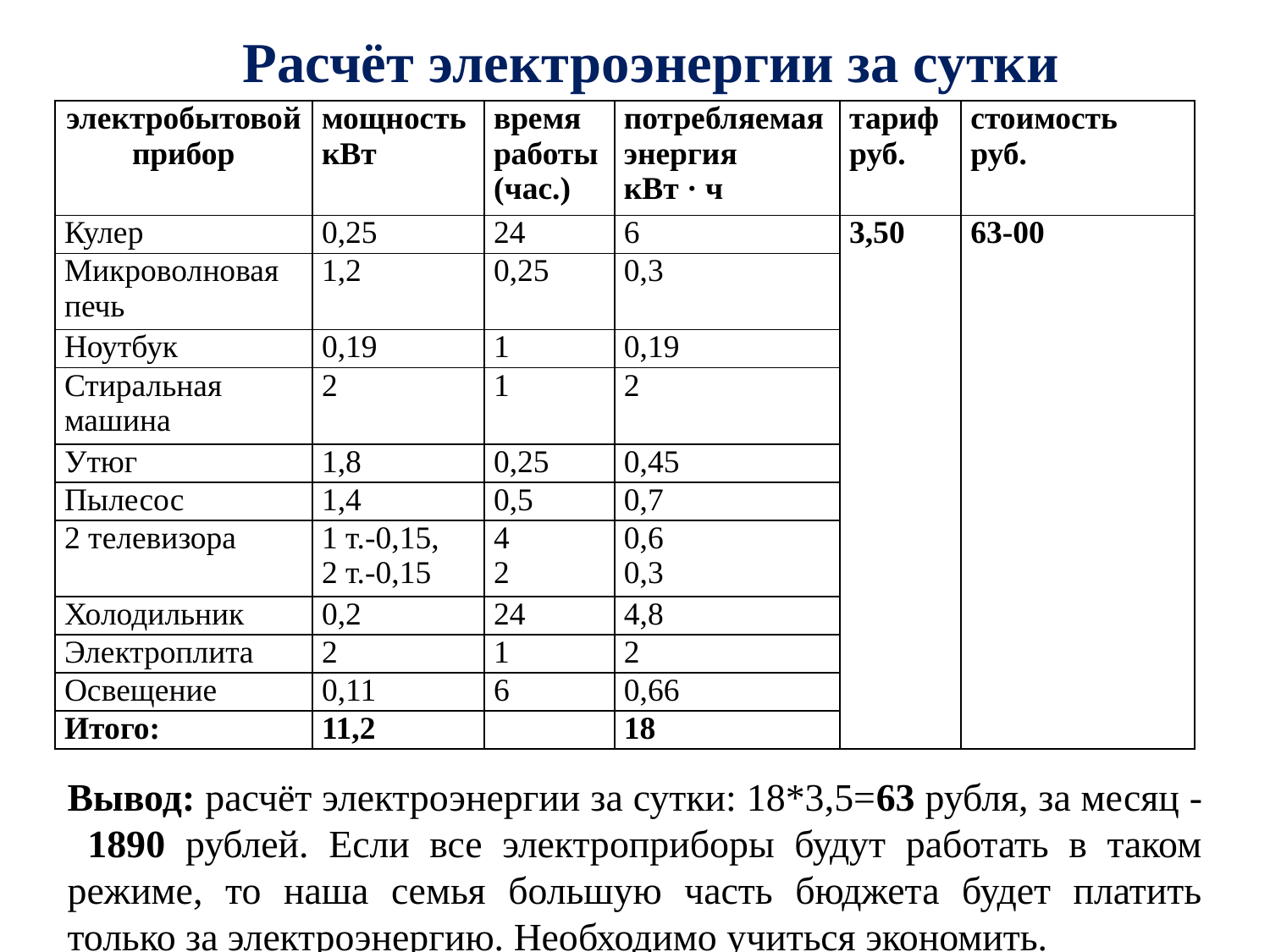

Расчёт электроэнергии за сутки
| электробытовой прибор | мощность кВт | время работы (час.) | потребляемая энергия кВт · ч | тариф руб. | стоимость руб. |
| --- | --- | --- | --- | --- | --- |
| Кулер | 0,25 | 24 | 6 | 3,50 | 63-00 |
| Микроволновая печь | 1,2 | 0,25 | 0,3 |  |  |
| Ноутбук | 0,19 | 1 | 0,19 |  |  |
| Стиральная машина | 2 | 1 | 2 |  |  |
| Утюг | 1,8 | 0,25 | 0,45 |  |  |
| Пылесос | 1,4 | 0,5 | 0,7 |  |  |
| 2 телевизора | 1 т.-0,15, 2 т.-0,15 | 4 2 | 0,6 0,3 |  |  |
| Холодильник | 0,2 | 24 | 4,8 |  |  |
| Электроплита | 2 | 1 | 2 |  |  |
| Освещение | 0,11 | 6 | 0,66 |  |  |
| Итого: | 11,2 |  | 18 |  |  |
Вывод: расчёт электроэнергии за сутки: 18*3,5=63 рубля, за месяц -  1890 рублей. Если все электроприборы будут работать в таком режиме, то наша семья большую часть бюджета будет платить только за электроэнергию. Необходимо учиться экономить.